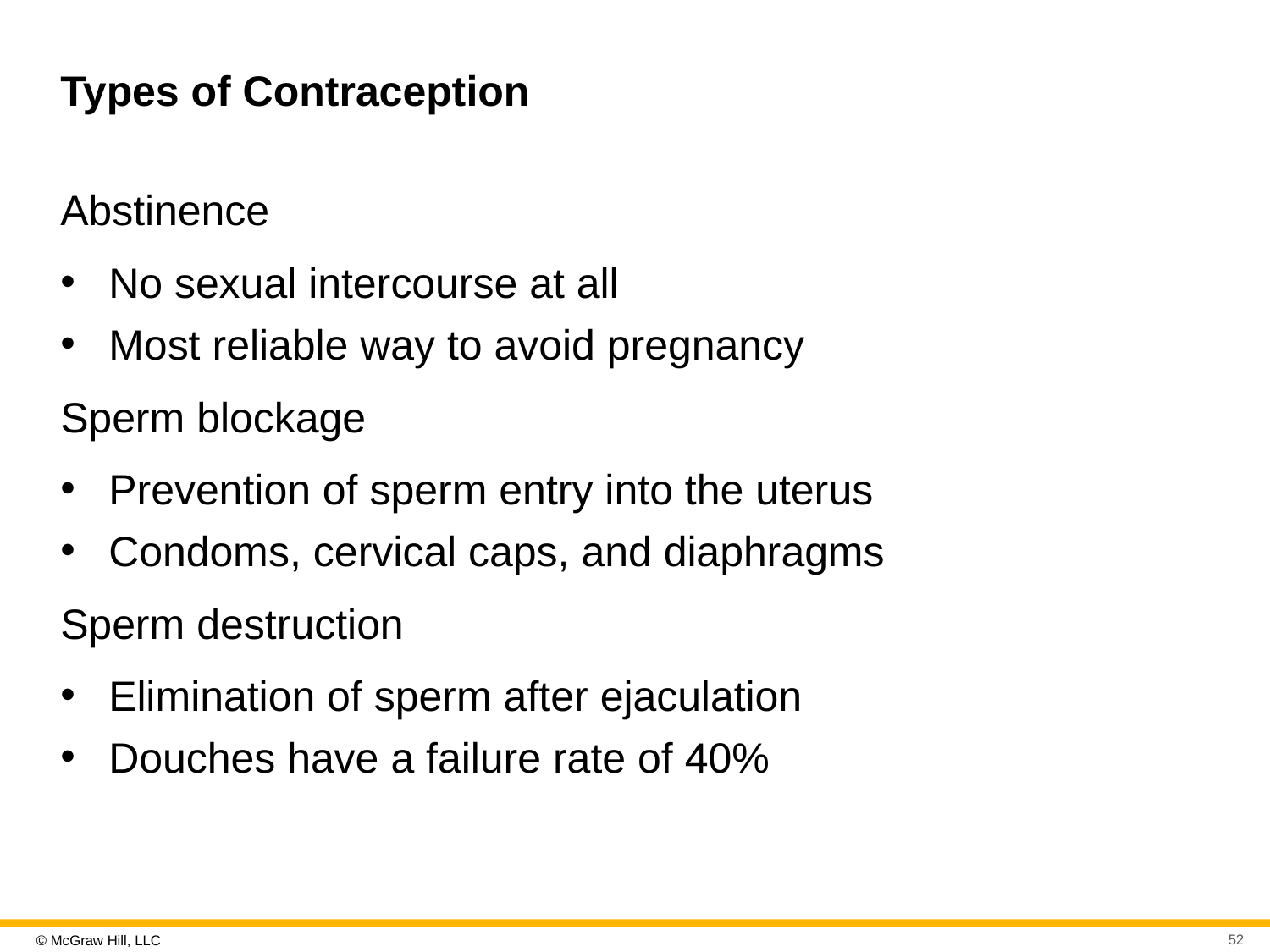

# Types of Contraception
Abstinence
No sexual intercourse at all
Most reliable way to avoid pregnancy
Sperm blockage
Prevention of sperm entry into the uterus
Condoms, cervical caps, and diaphragms
Sperm destruction
Elimination of sperm after ejaculation
Douches have a failure rate of 40%
52